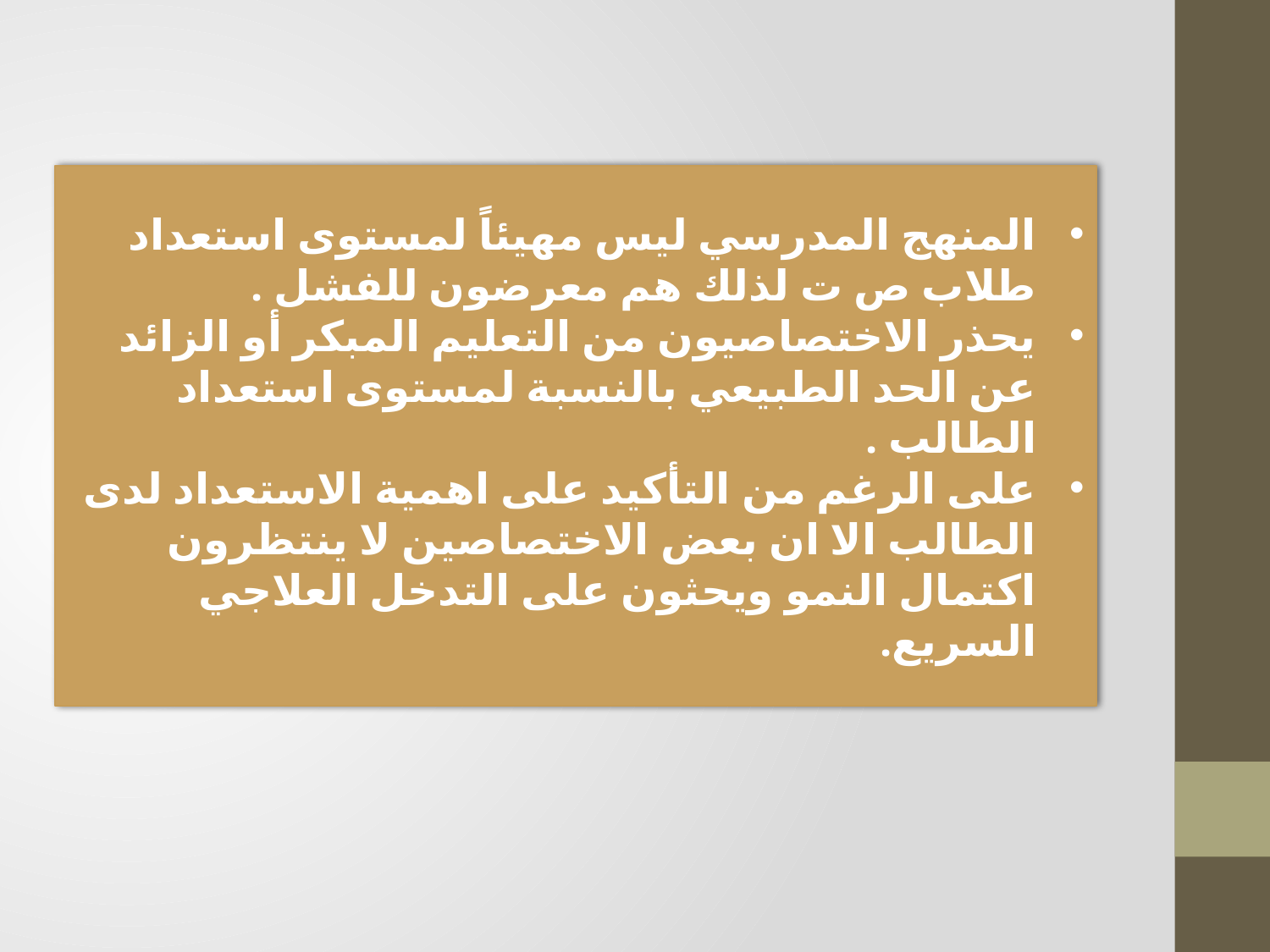

المنهج المدرسي ليس مهيئاً لمستوى استعداد طلاب ص ت لذلك هم معرضون للفشل .
يحذر الاختصاصيون من التعليم المبكر أو الزائد عن الحد الطبيعي بالنسبة لمستوى استعداد الطالب .
على الرغم من التأكيد على اهمية الاستعداد لدى الطالب الا ان بعض الاختصاصين لا ينتظرون اكتمال النمو ويحثون على التدخل العلاجي السريع.